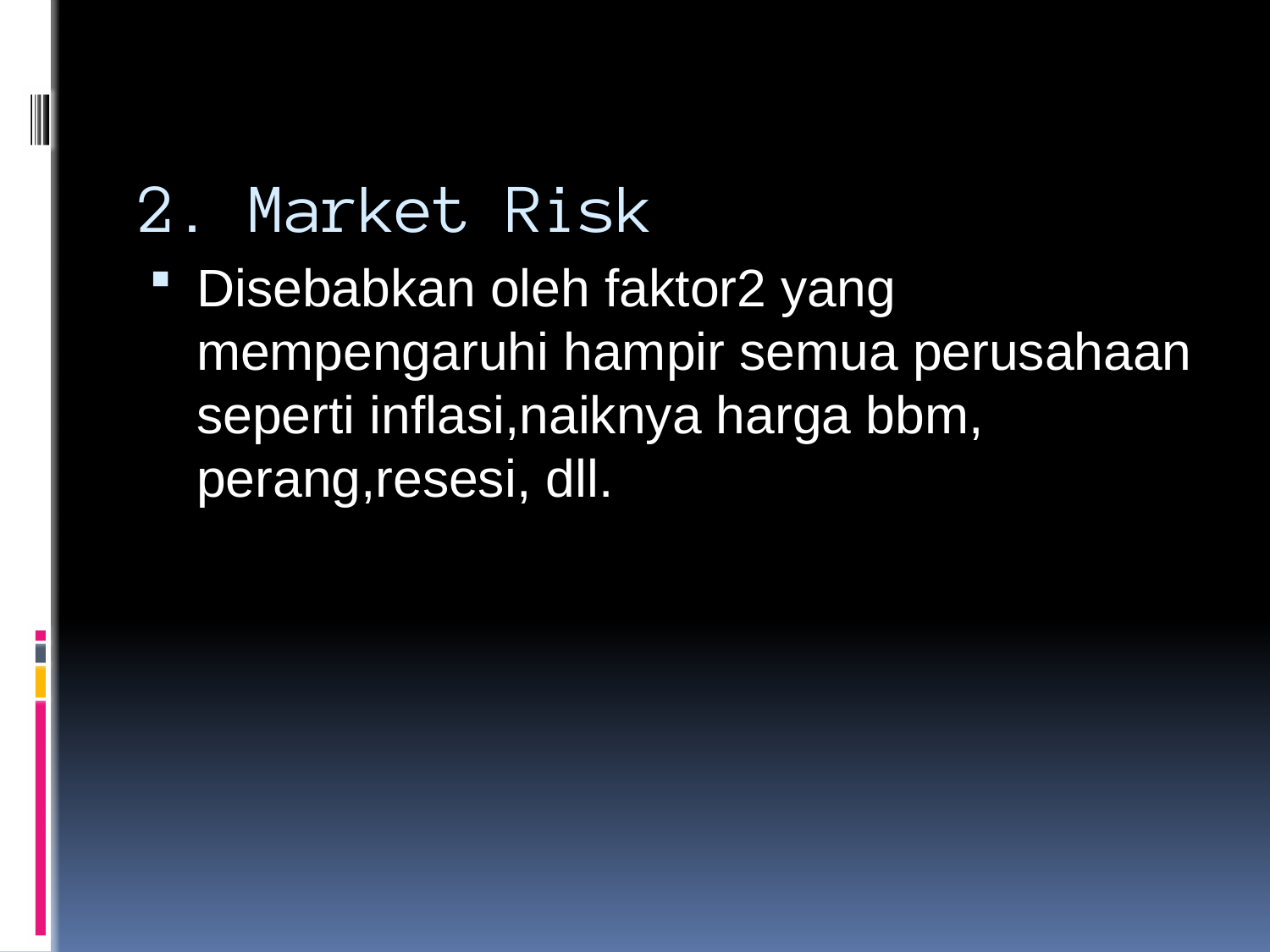

# 2. Market Risk
Disebabkan oleh faktor2 yang mempengaruhi hampir semua perusahaan seperti inflasi,naiknya harga bbm, perang,resesi, dll.